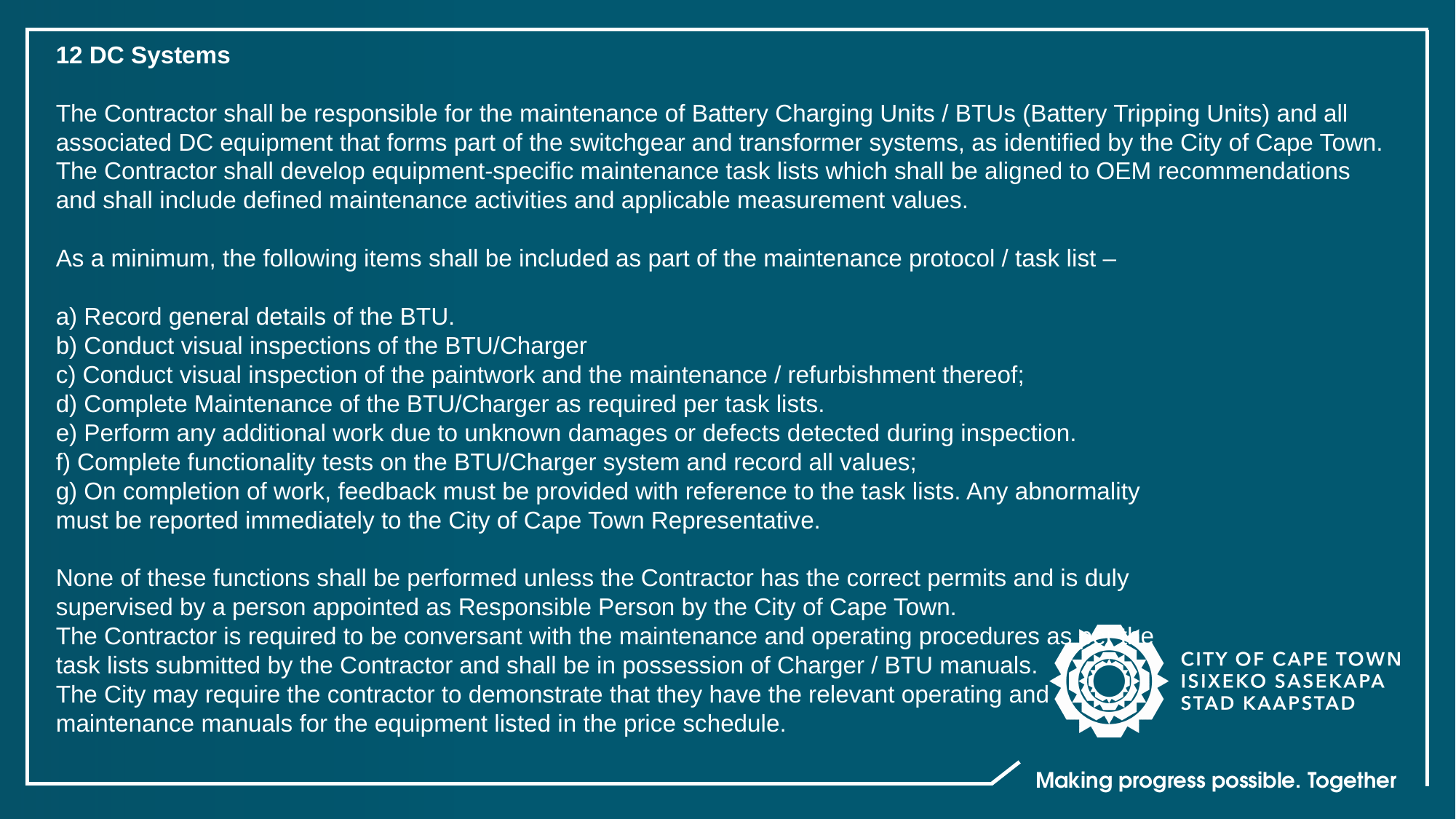

12 DC Systems

The Contractor shall be responsible for the maintenance of Battery Charging Units / BTUs (Battery Tripping Units) and all associated DC equipment that forms part of the switchgear and transformer systems, as identified by the City of Cape Town. The Contractor shall develop equipment-specific maintenance task lists which shall be aligned to OEM recommendations and shall include defined maintenance activities and applicable measurement values.

As a minimum, the following items shall be included as part of the maintenance protocol / task list –

a) Record general details of the BTU.
b) Conduct visual inspections of the BTU/Charger
c) Conduct visual inspection of the paintwork and the maintenance / refurbishment thereof;
d) Complete Maintenance of the BTU/Charger as required per task lists.
e) Perform any additional work due to unknown damages or defects detected during inspection.
f) Complete functionality tests on the BTU/Charger system and record all values;
g) On completion of work, feedback must be provided with reference to the task lists. Any abnormality
must be reported immediately to the City of Cape Town Representative.

None of these functions shall be performed unless the Contractor has the correct permits and is duly
supervised by a person appointed as Responsible Person by the City of Cape Town.
The Contractor is required to be conversant with the maintenance and operating procedures as per the
task lists submitted by the Contractor and shall be in possession of Charger / BTU manuals.
The City may require the contractor to demonstrate that they have the relevant operating and
maintenance manuals for the equipment listed in the price schedule.